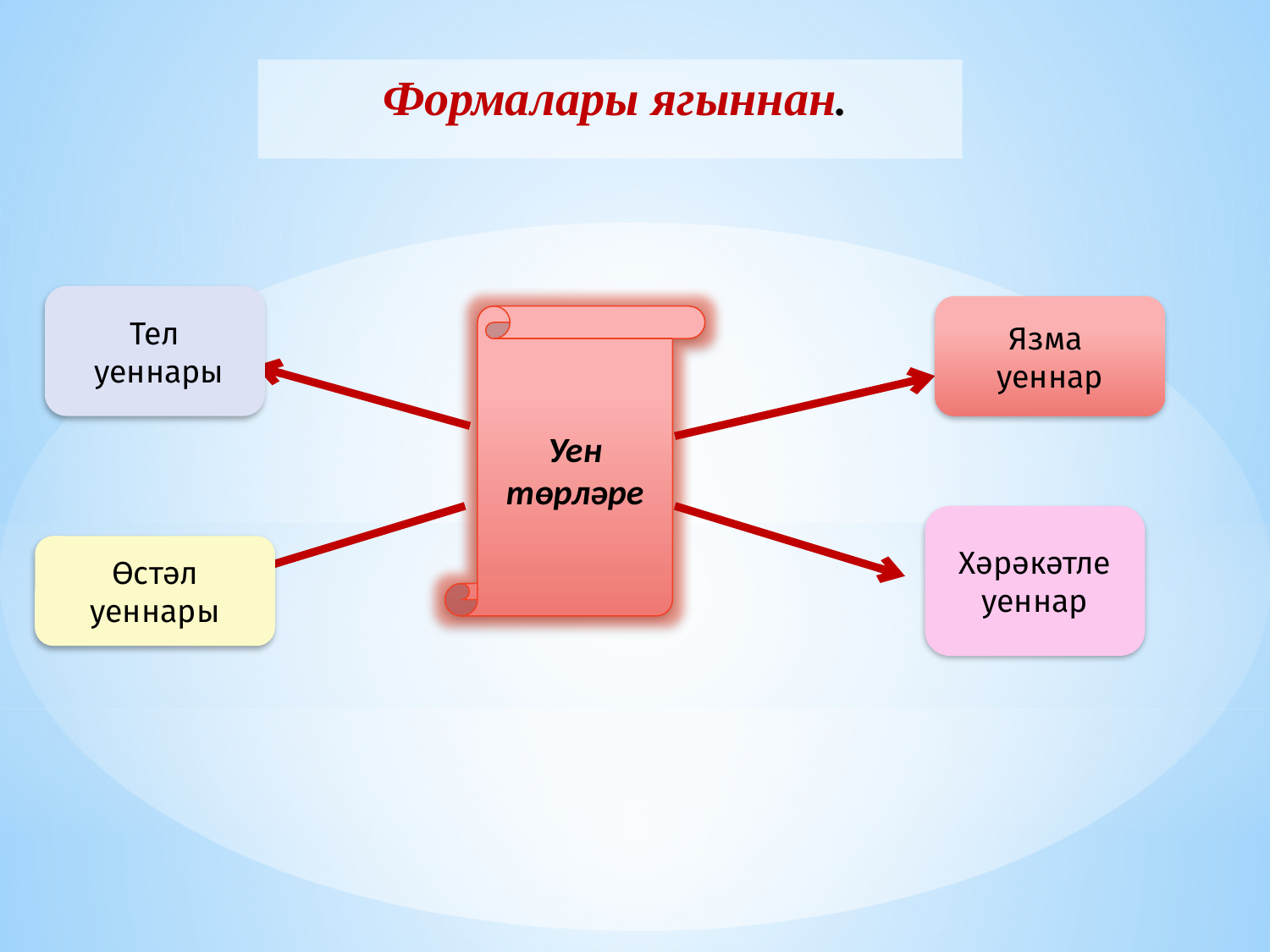

Формалары ягыннан.
Тел
 уеннары
Язма  уеннар
Уен
төрләре
Хәрәкәтле уеннар
Өстәл уеннары
#